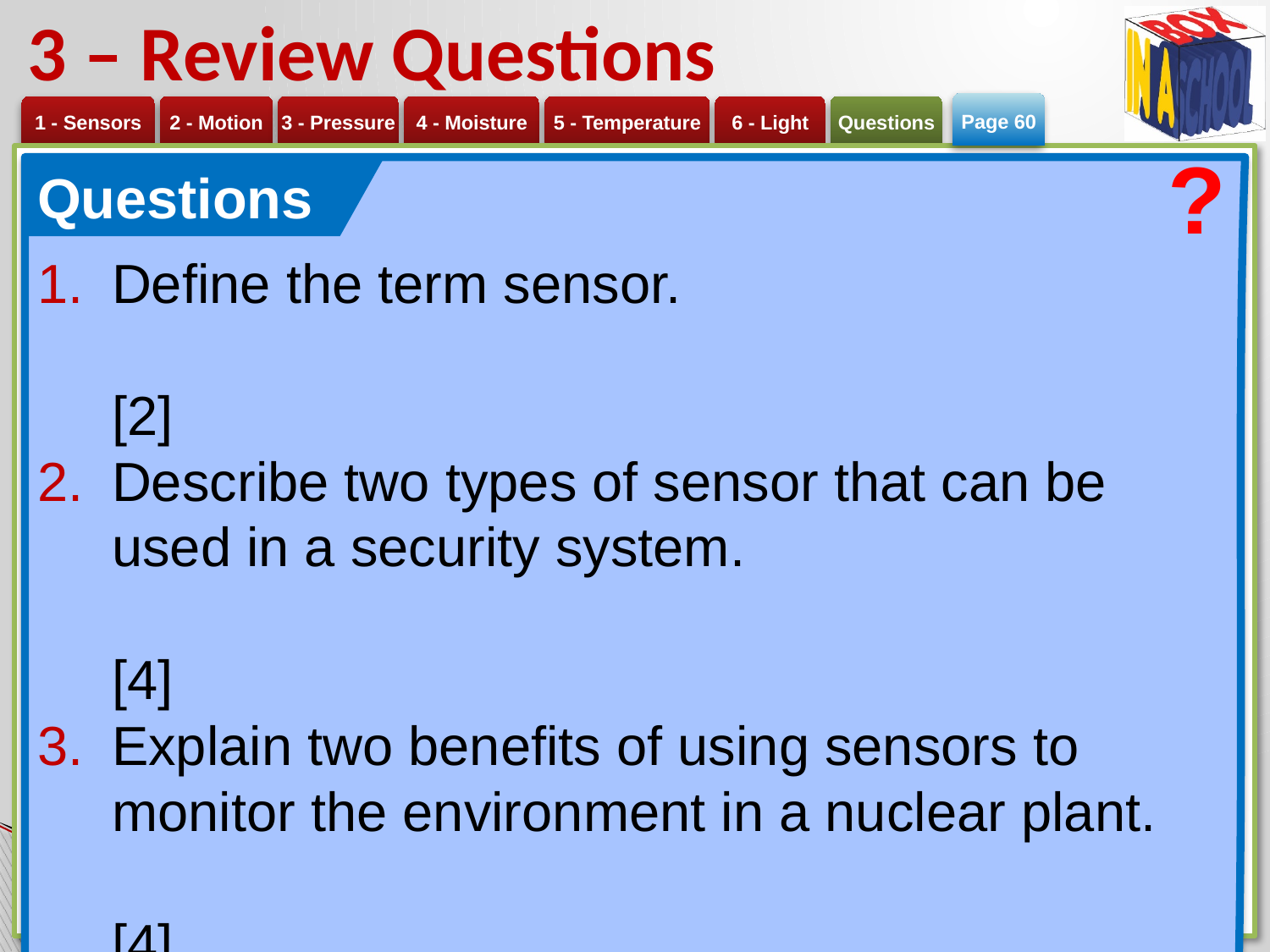

# 3 – Review Questions
Page 60
?
Questions

Define the term sensor. 	[2]
Describe two types of sensor that can be used in a security system. 	[4]
Explain two benefits of using sensors to monitor the environment in a nuclear plant.	[4]
Evaluate the use of monitoring and control systems in household appliances. 	[6]
Explain how a monitoring and control system could be used to create an environmentally friendly office building.                              [4]